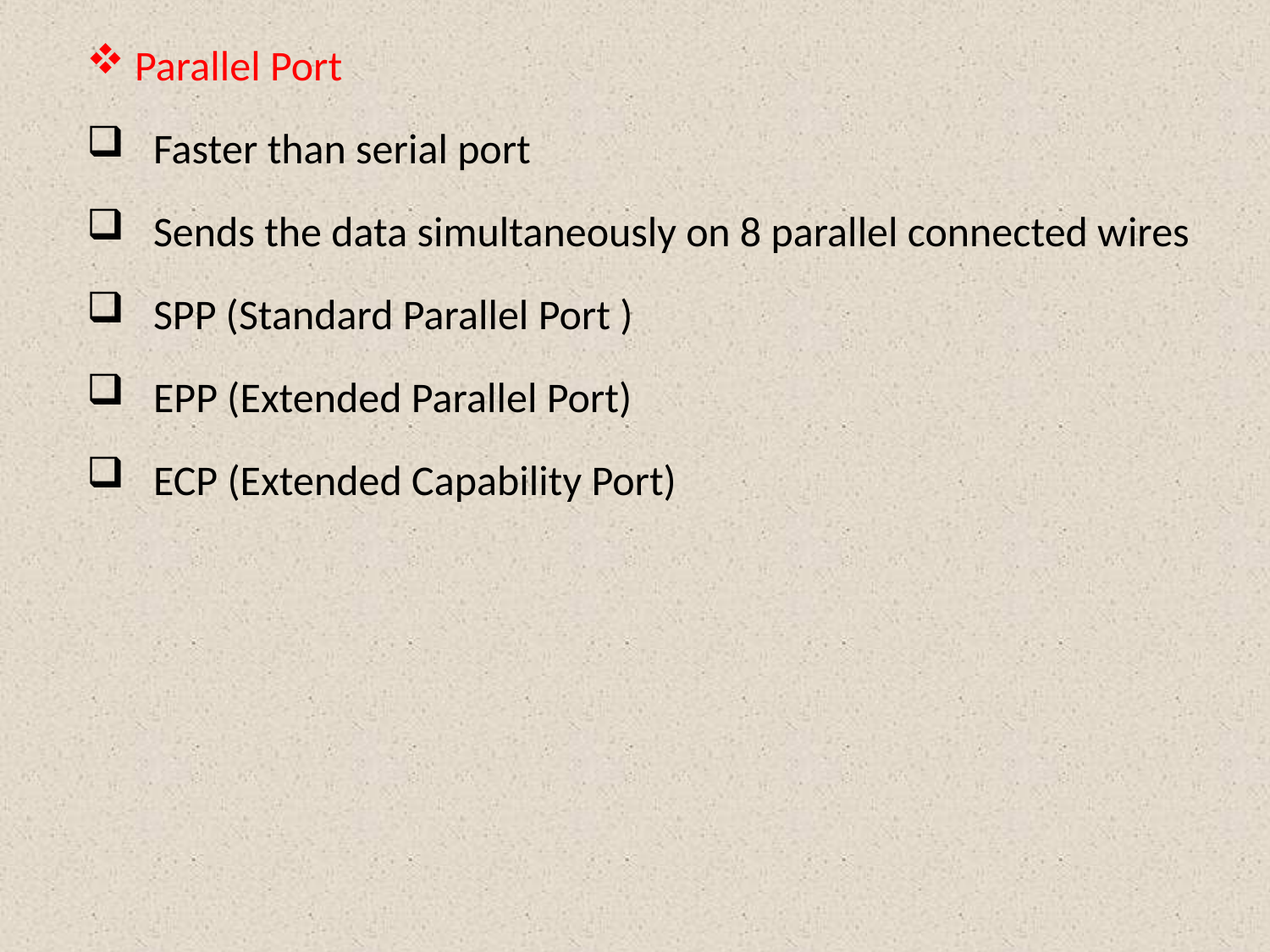

Parallel Port
   Faster than serial port
   Sends the data simultaneously on 8 parallel connected wires
   SPP (Standard Parallel Port )
   EPP (Extended Parallel Port)
   ECP (Extended Capability Port)